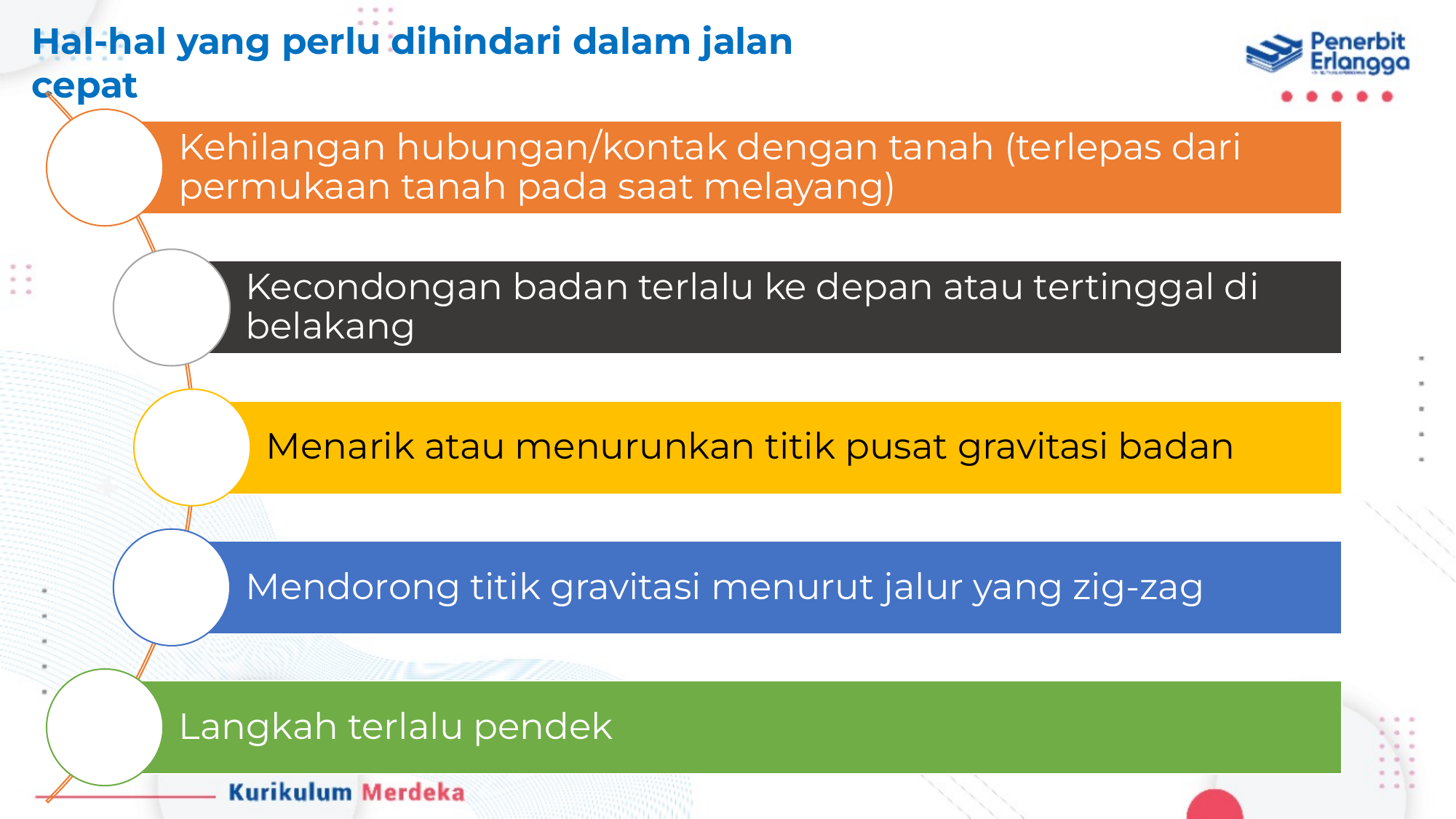

Hal-hal yang perlu dihindari dalam jalan cepat
Kehilangan hubungan/kontak dengan tanah (terlepas dari permukaan tanah pada saat melayang)
Kecondongan badan terlalu ke depan atau tertinggal di belakang
Menarik atau menurunkan titik pusat gravitasi badan
Mendorong titik gravitasi menurut jalur yang zig-zag
Langkah terlalu pendek